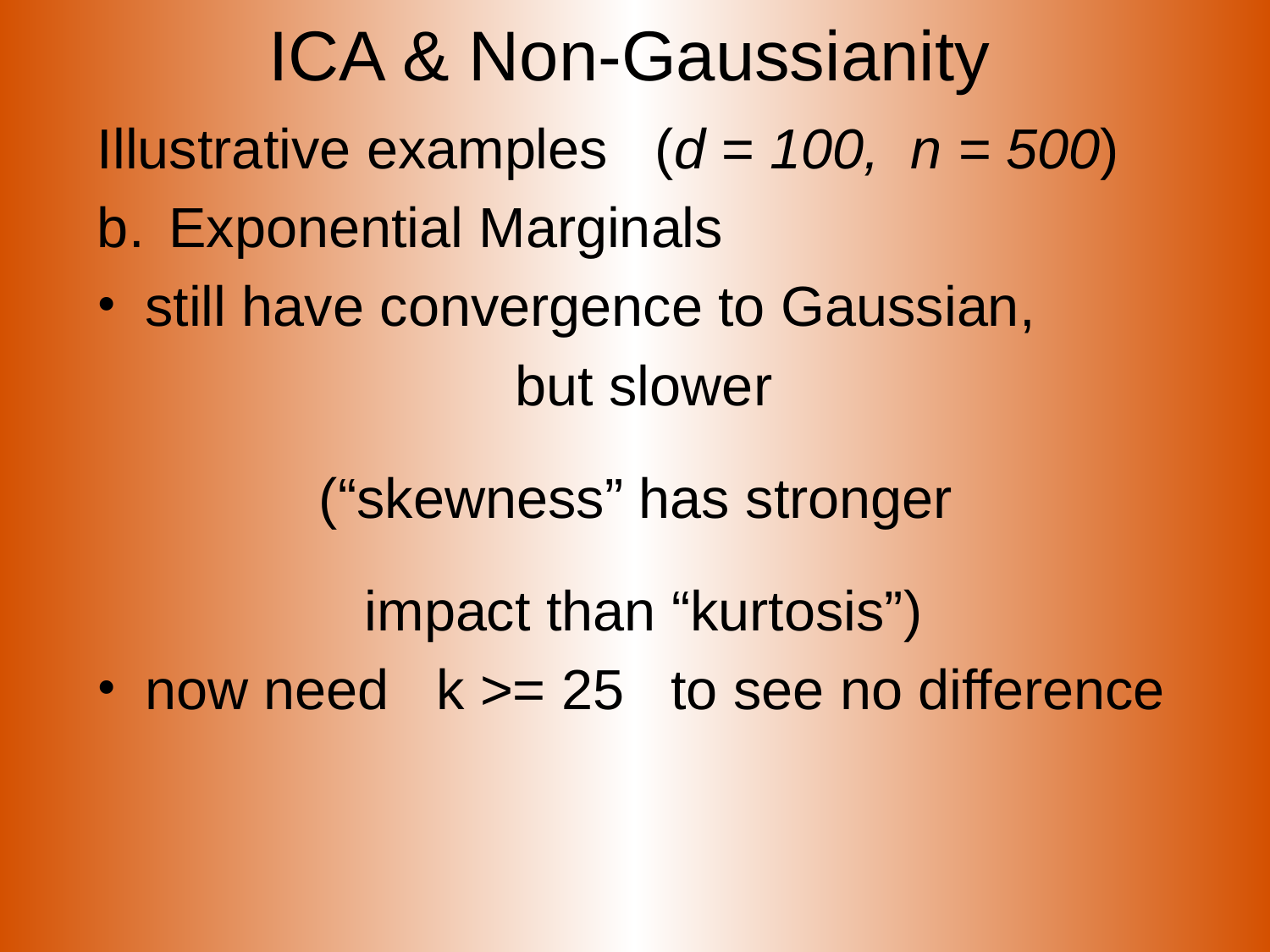

# ICA & Non-Gaussianity
Illustrative examples   (d = 100,  n = 500)
Exponential Marginals
still have convergence to Gaussian,
but slower
(“skewness” has stronger
impact than “kurtosis”)
now need   k >= 25   to see no difference